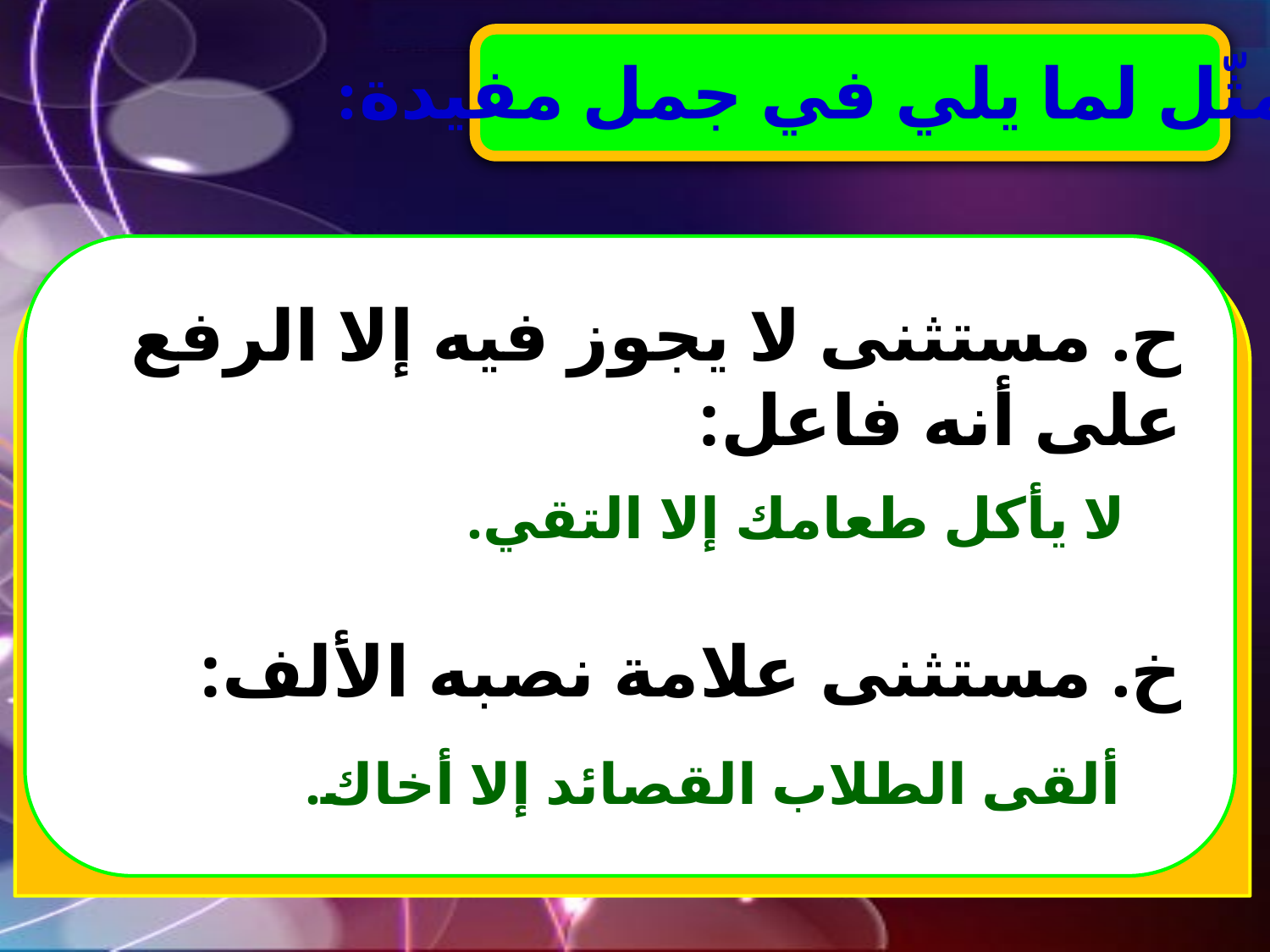

7- مثّل لما يلي في جمل مفيدة:

ح. مستثنى لا يجوز فيه إلا الرفع على أنه فاعل:
 لا يأكل طعامك إلا التقي.
خ. مستثنى علامة نصبه الألف:
ألقى الطلاب القصائد إلا أخاك.